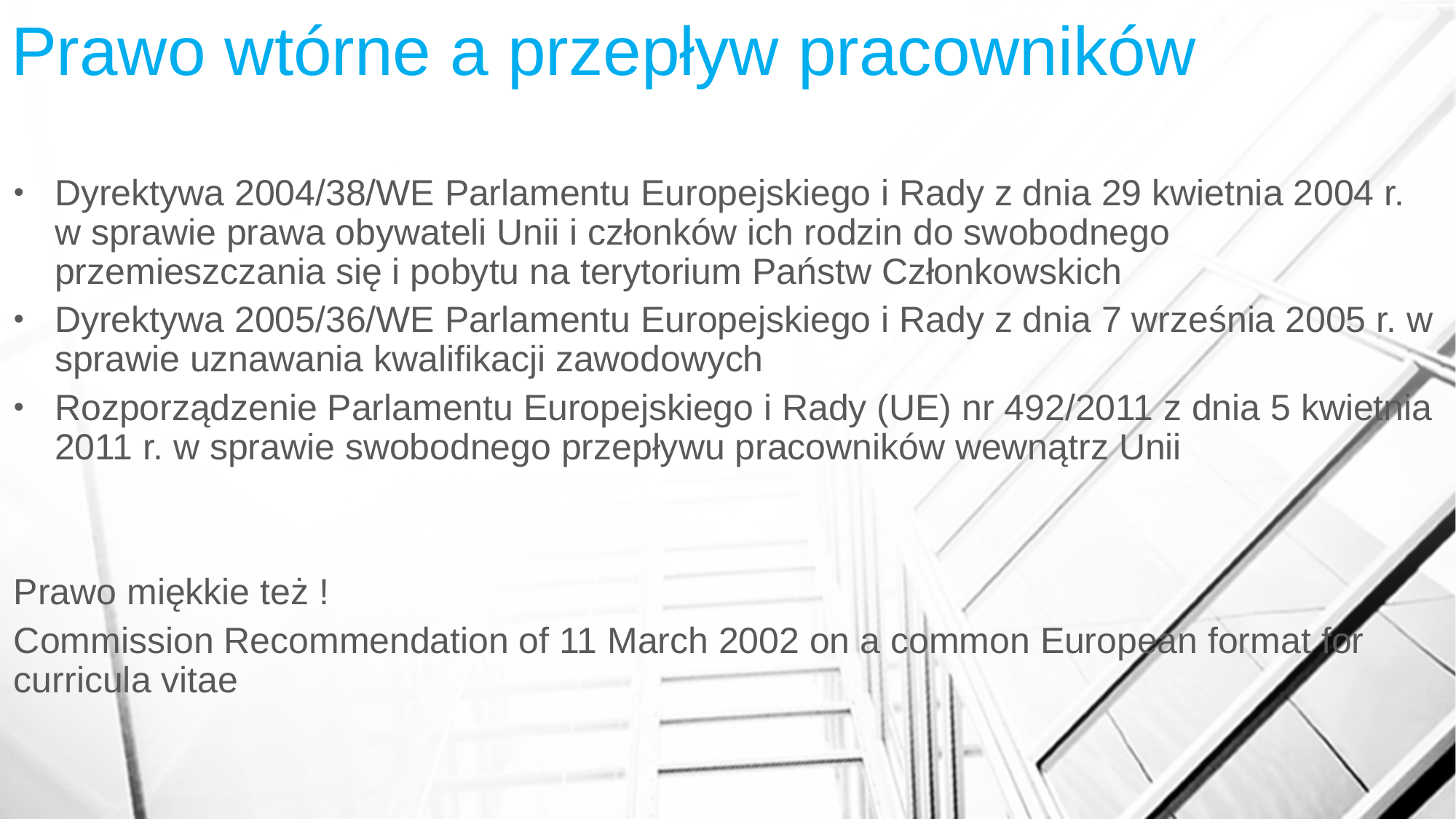

# Prawo wtórne a przepływ pracowników
Dyrektywa 2004/38/WE Parlamentu Europejskiego i Rady z dnia 29 kwietnia 2004 r. w sprawie prawa obywateli Unii i członków ich rodzin do swobodnego przemieszczania się i pobytu na terytorium Państw Członkowskich
Dyrektywa 2005/36/WE Parlamentu Europejskiego i Rady z dnia 7 września 2005 r. w sprawie uznawania kwalifikacji zawodowych
Rozporządzenie Parlamentu Europejskiego i Rady (UE) nr 492/2011 z dnia 5 kwietnia 2011 r. w sprawie swobodnego przepływu pracowników wewnątrz Unii

Prawo miękkie też !
Commission Recommendation of 11 March 2002 on a common European format for curricula vitae